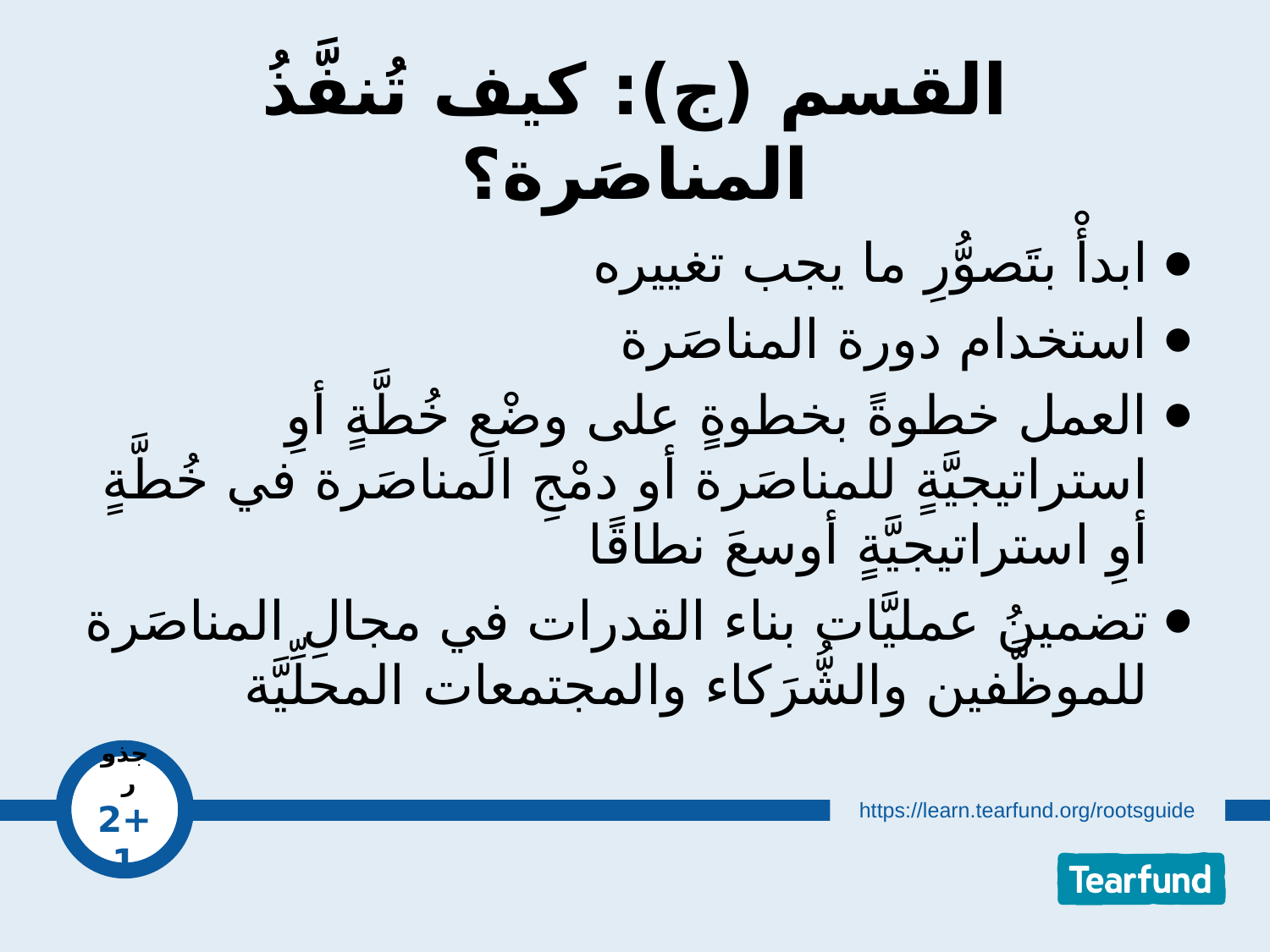

# القسم (ج): كيف تُنفَّذُ المناصَرة؟
ابدأْ بتَصوُّرِ ما يجب تغييره
استخدام دورة المناصَرة
العمل خطوةً بخطوةٍ على وضْعِ خُطَّةٍ أوِ استراتيجيَّةٍ للمناصَرة أو دمْجِ المناصَرة في خُطَّةٍ أوِ استراتيجيَّةٍ أوسعَ نطاقًا
تضمينُ عمليَّات بناء القدرات في مجالِ المناصَرة للموظَّفين والشُّرَكاء والمجتمعات المحلِّيَّة